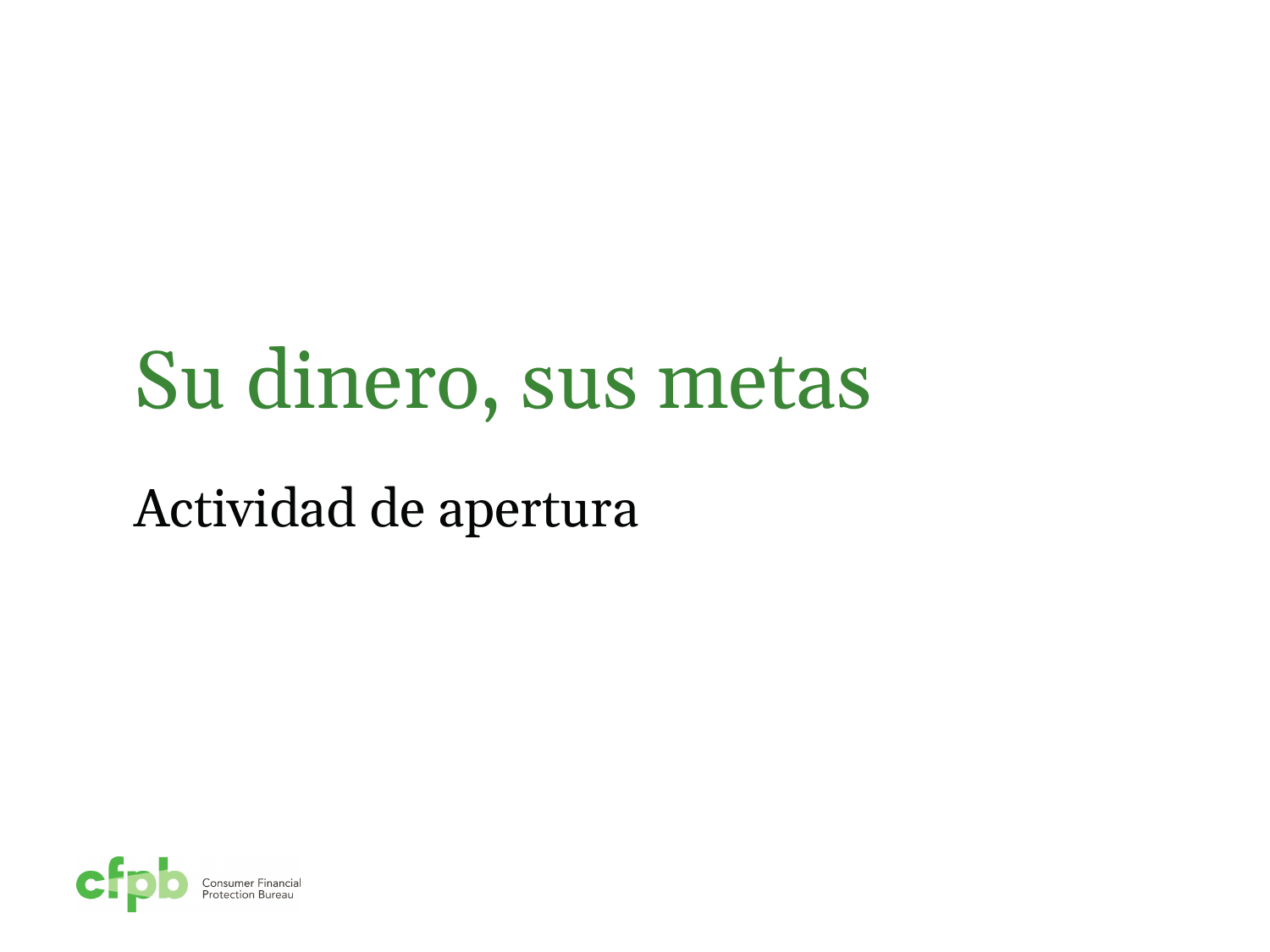

# Su dinero, sus metas
Actividad de apertura